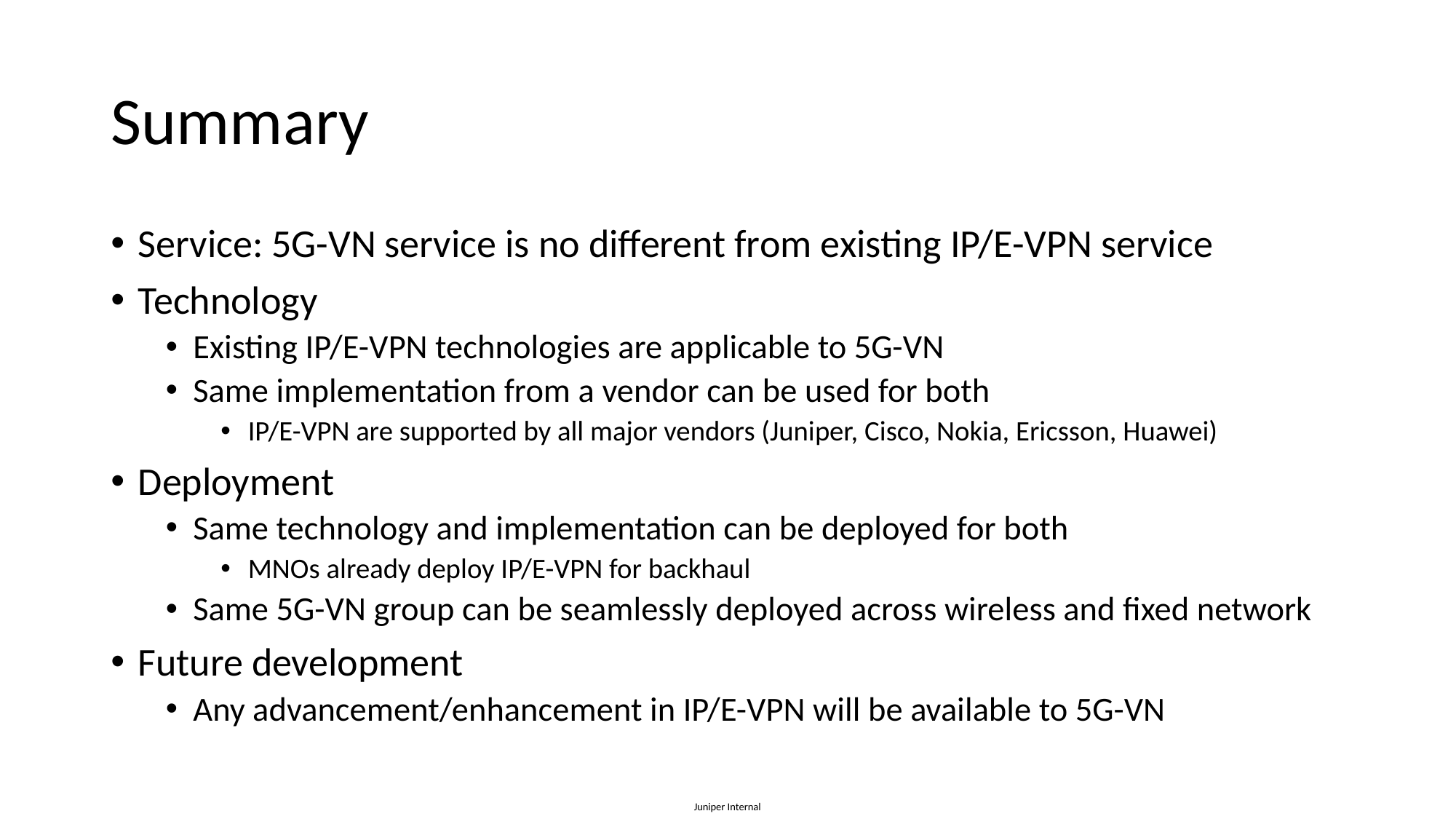

# Summary
Service: 5G-VN service is no different from existing IP/E-VPN service
Technology
Existing IP/E-VPN technologies are applicable to 5G-VN
Same implementation from a vendor can be used for both
IP/E-VPN are supported by all major vendors (Juniper, Cisco, Nokia, Ericsson, Huawei)
Deployment
Same technology and implementation can be deployed for both
MNOs already deploy IP/E-VPN for backhaul
Same 5G-VN group can be seamlessly deployed across wireless and fixed network
Future development
Any advancement/enhancement in IP/E-VPN will be available to 5G-VN